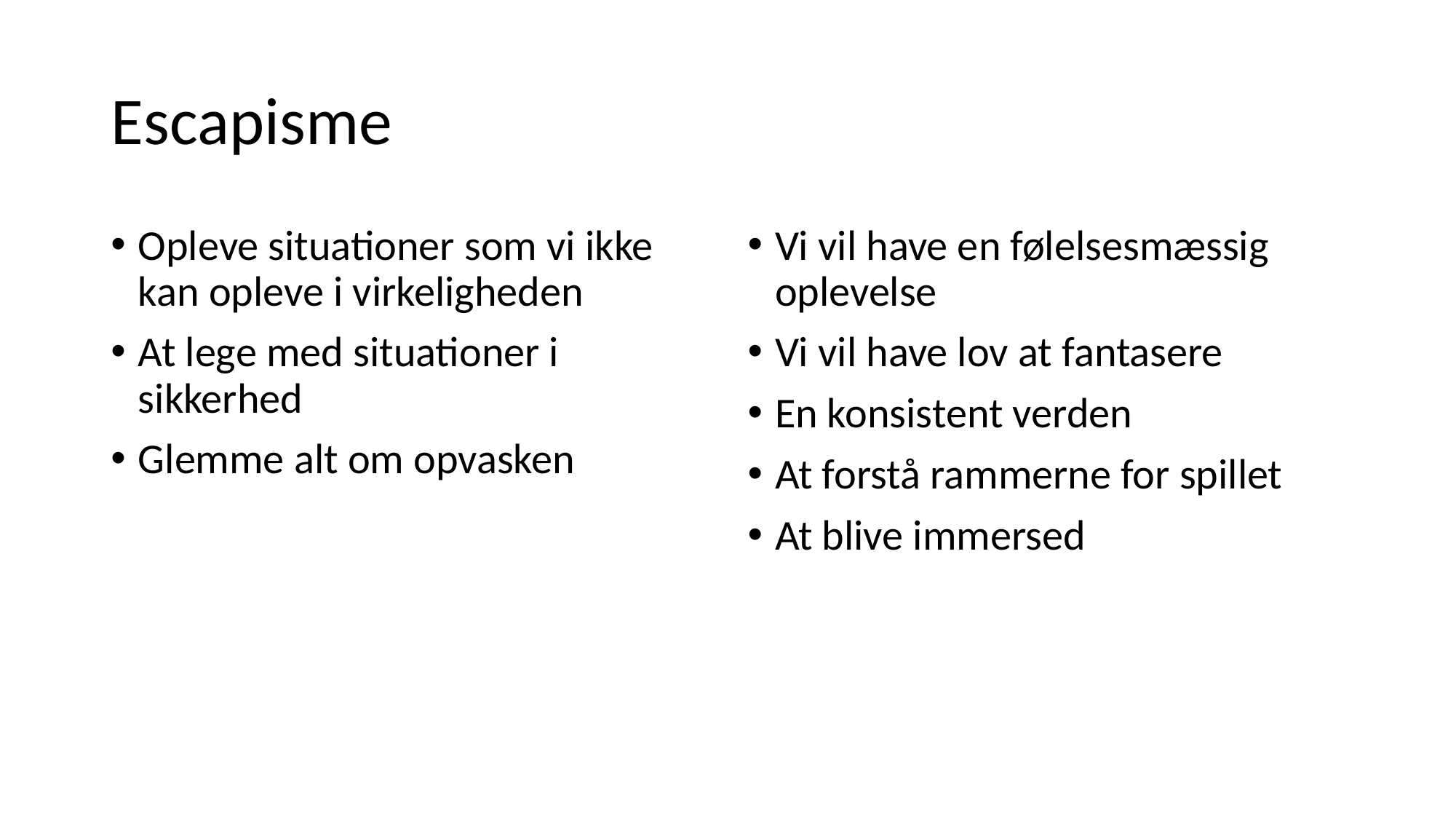

# Escapisme
Opleve situationer som vi ikke kan opleve i virkeligheden
At lege med situationer i sikkerhed
Glemme alt om opvasken

Vi vil have en følelsesmæssig oplevelse
Vi vil have lov at fantasere
En konsistent verden
At forstå rammerne for spillet
At blive immersed